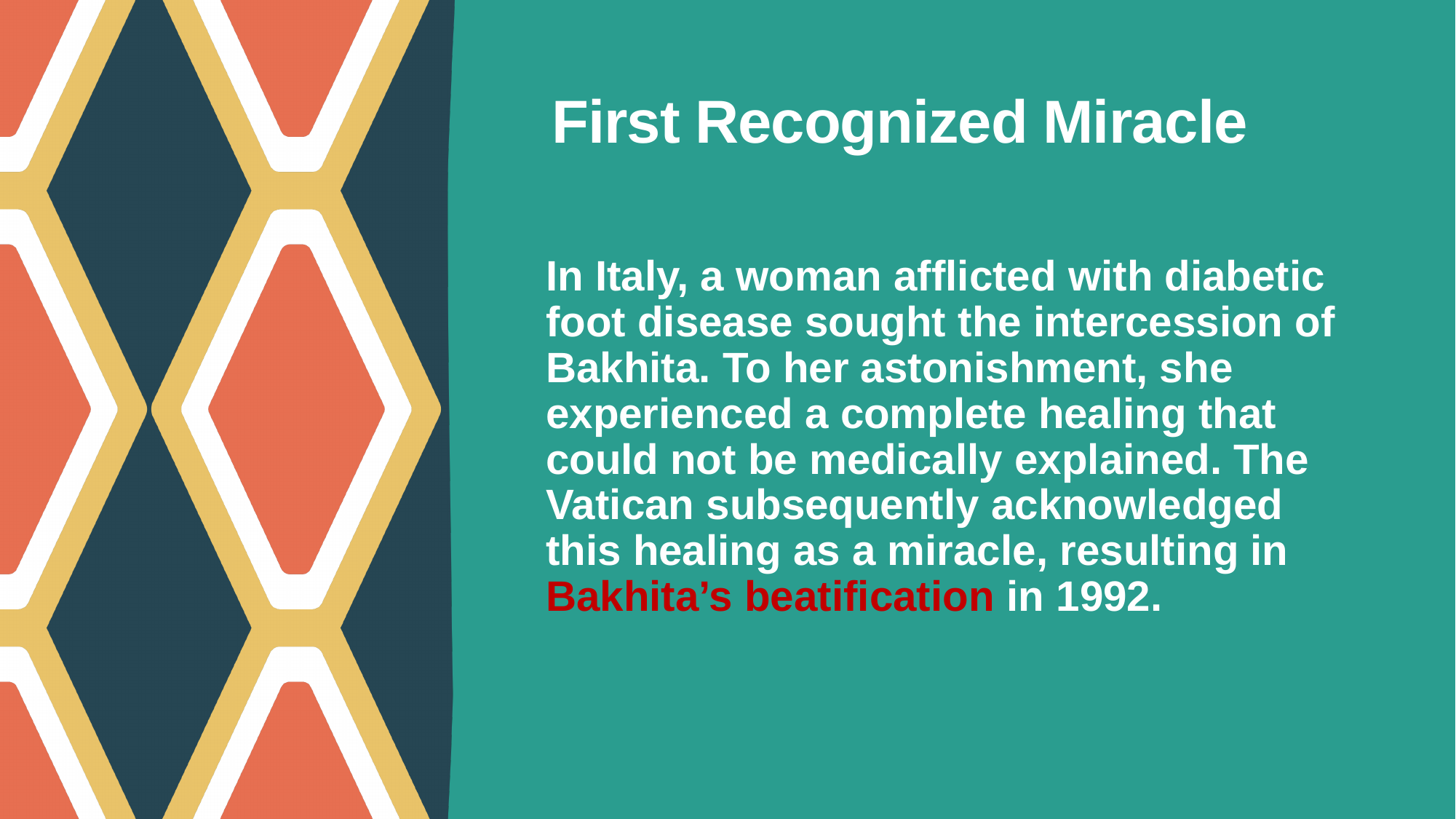

# First Recognized Miracle
In Italy, a woman afflicted with diabetic foot disease sought the intercession of Bakhita. To her astonishment, she experienced a complete healing that could not be medically explained. The Vatican subsequently acknowledged this healing as a miracle, resulting in Bakhita’s beatification in 1992.